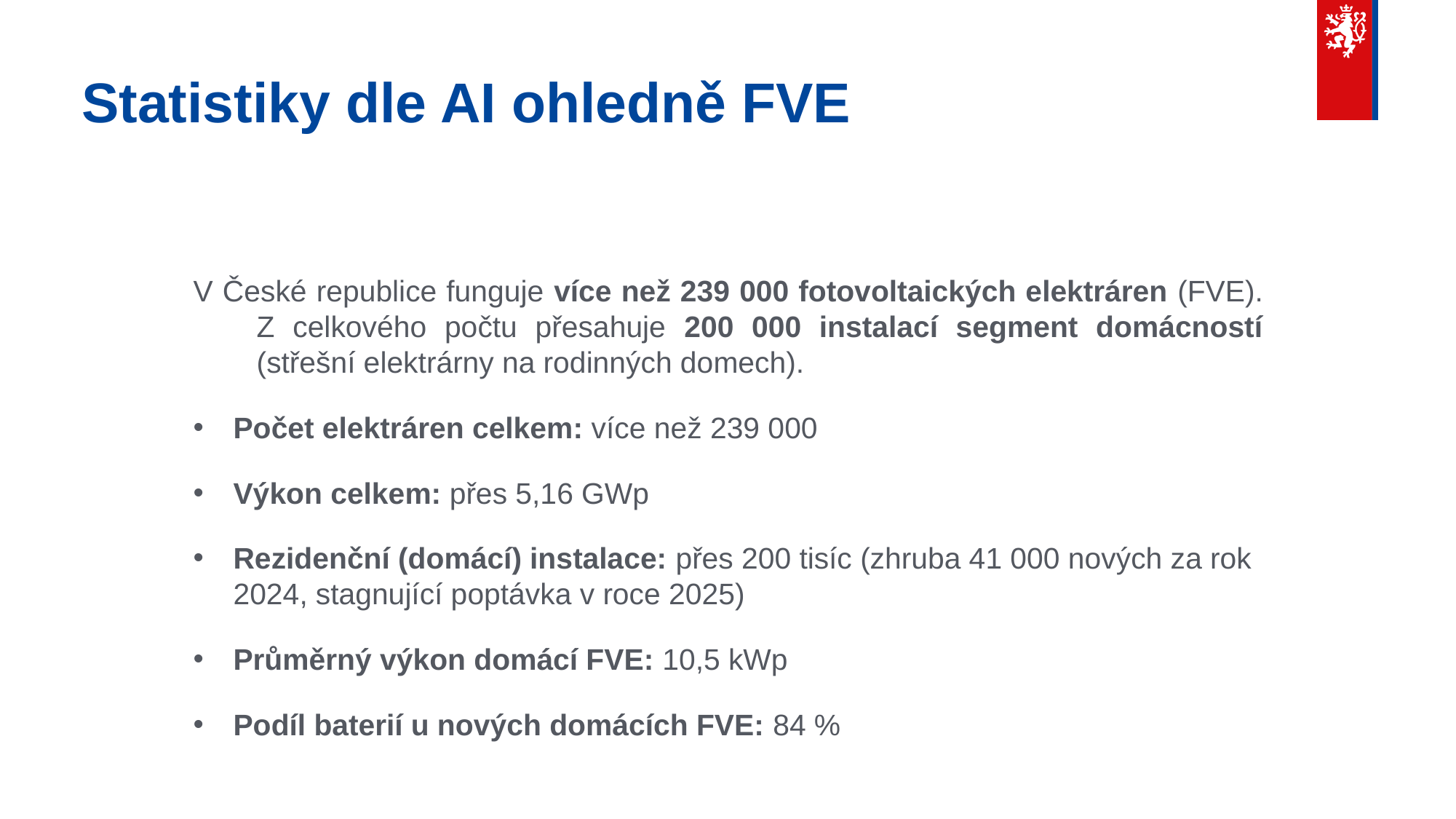

# Statistiky dle AI ohledně FVE
V České republice funguje více než 239 000 fotovoltaických elektráren (FVE). Z celkového počtu přesahuje 200 000 instalací segment domácností (střešní elektrárny na rodinných domech).
Počet elektráren celkem: více než 239 000
Výkon celkem: přes 5,16 GWp
Rezidenční (domácí) instalace: přes 200 tisíc (zhruba 41 000 nových za rok 2024, stagnující poptávka v roce 2025)
Průměrný výkon domácí FVE: 10,5 kWp
Podíl baterií u nových domácích FVE: 84 %